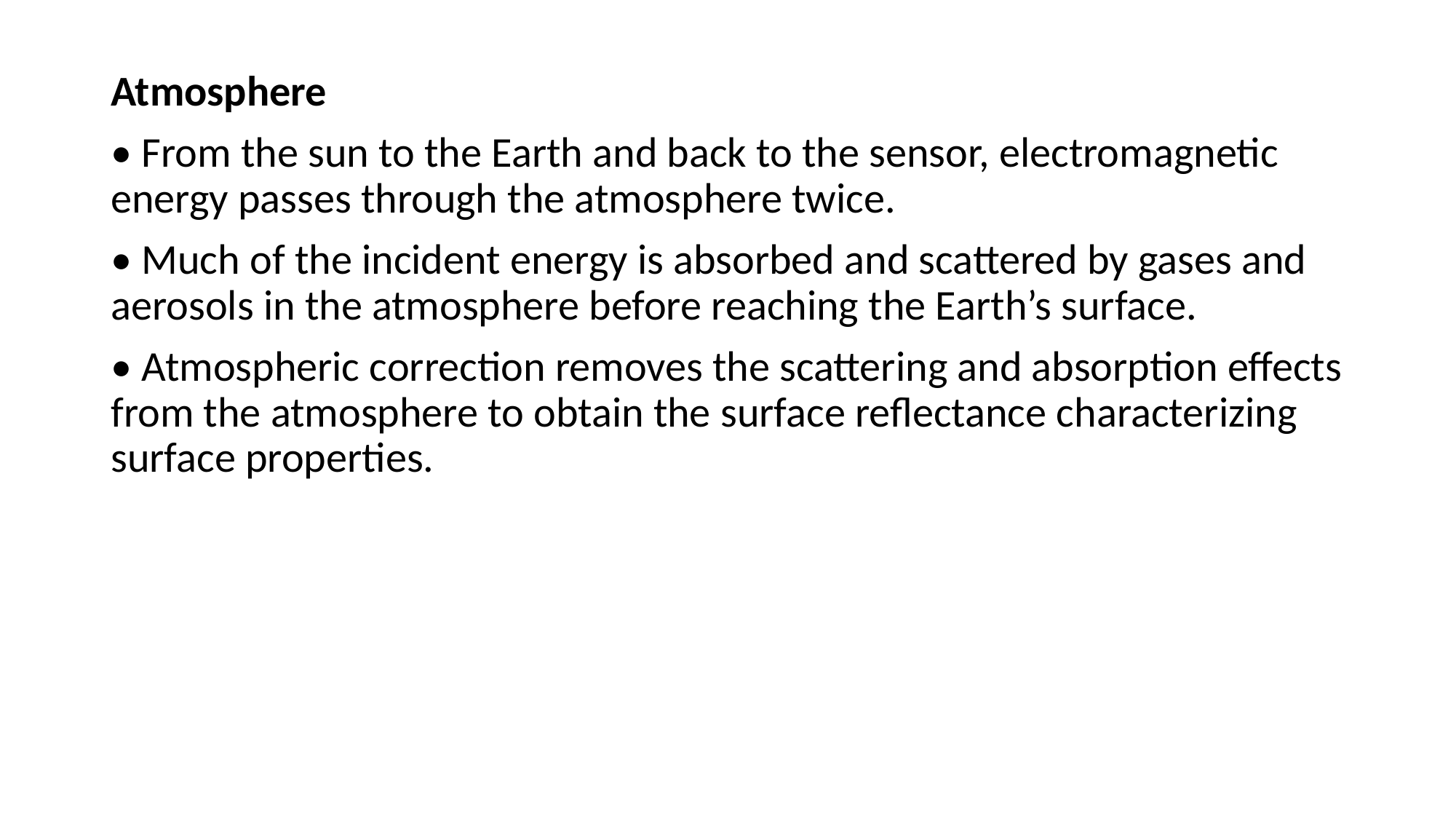

Atmosphere
• From the sun to the Earth and back to the sensor, electromagnetic energy passes through the atmosphere twice.
• Much of the incident energy is absorbed and scattered by gases and aerosols in the atmosphere before reaching the Earth’s surface.
• Atmospheric correction removes the scattering and absorption effects from the atmosphere to obtain the surface reflectance characterizing surface properties.